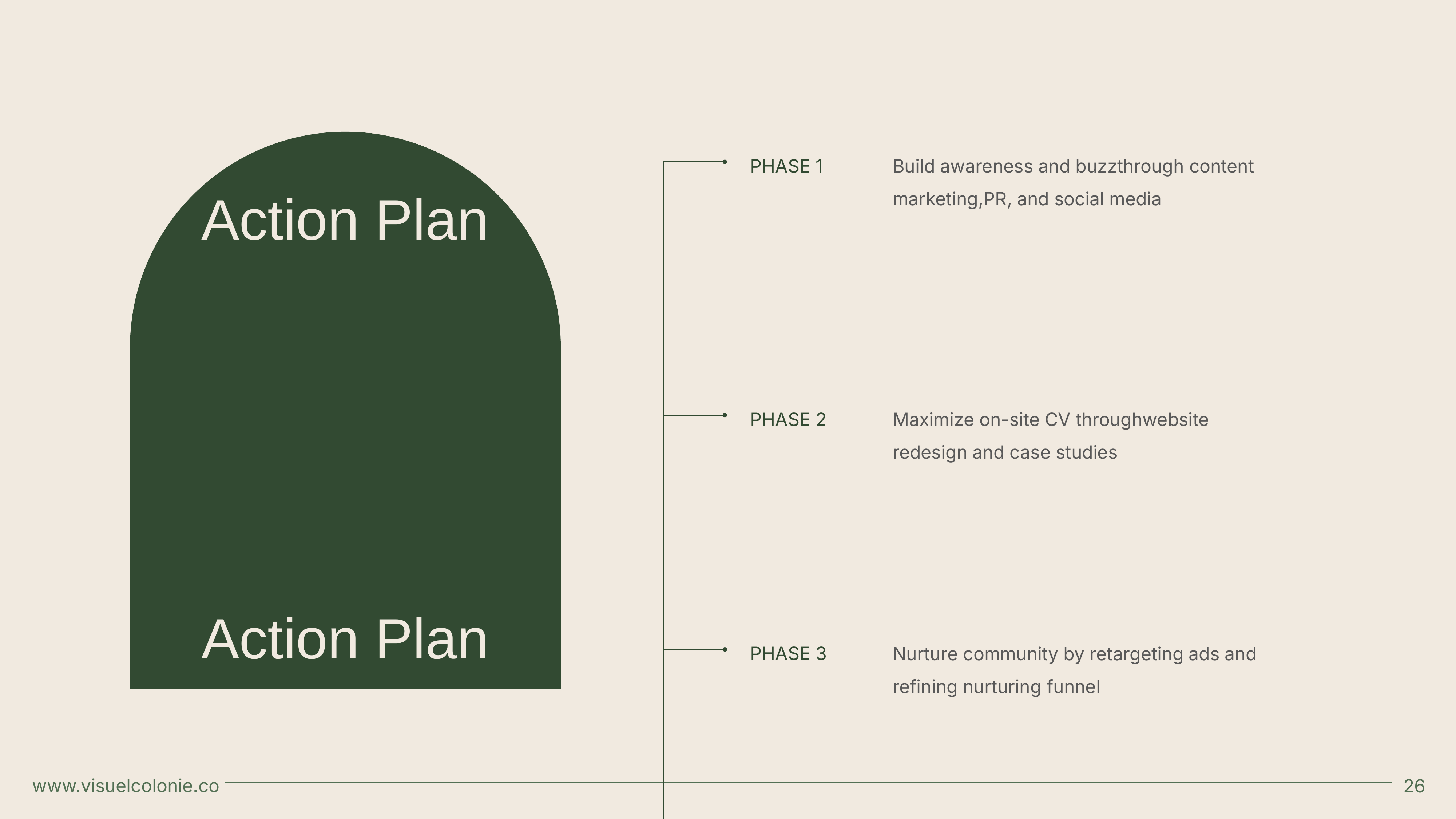

PHASE 1
Build awareness and buzzthrough content marketing,PR, and social media
Action Plan

PHASE 2
Maximize on-site CV throughwebsite redesign and case studies
Action Plan
PHASE 3
Nurture community by retargeting ads and refining nurturing funnel
www.visuelcolonie.co
26